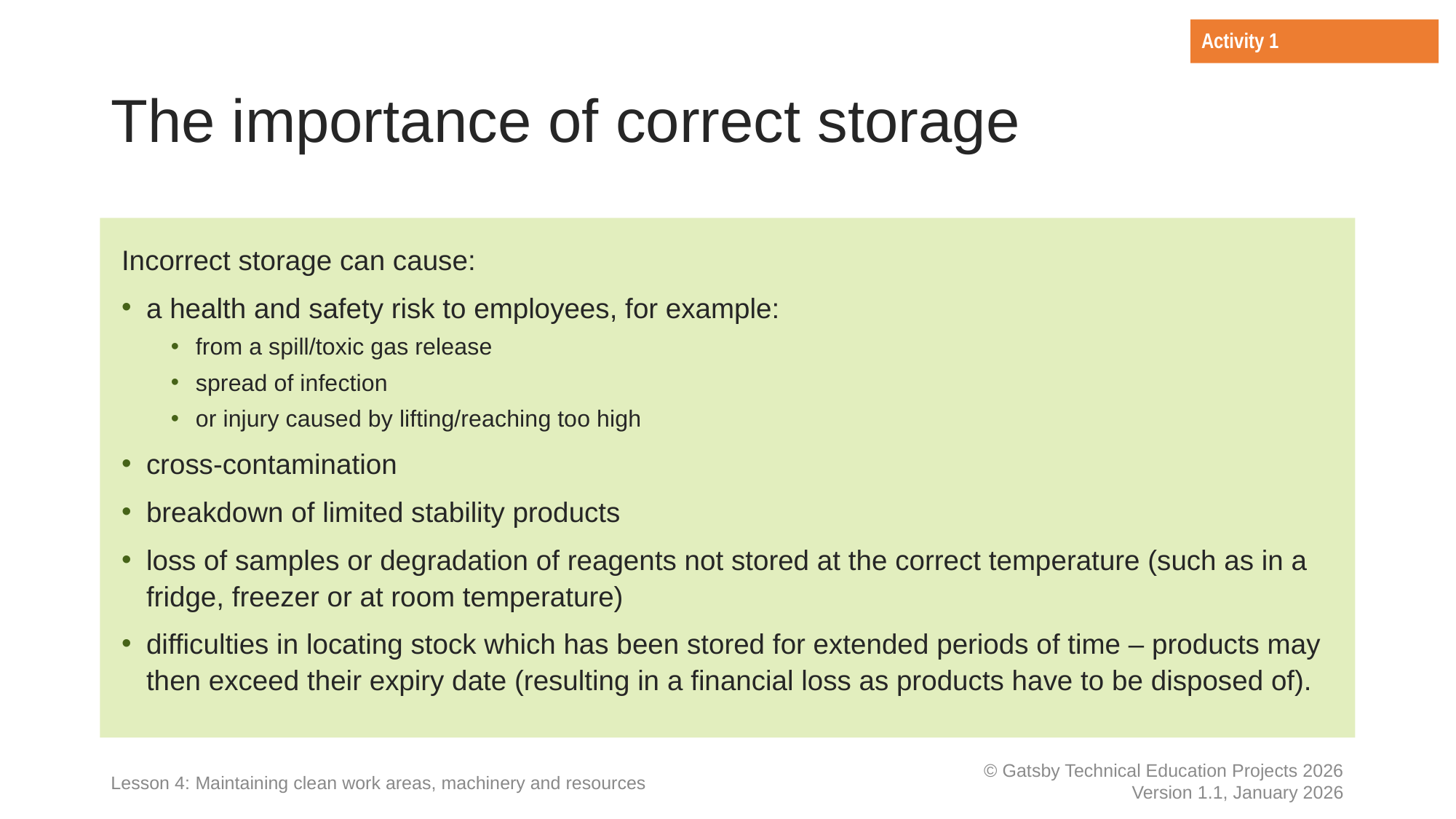

Activity 1
# The importance of correct storage
Incorrect storage can cause:
a health and safety risk to employees, for example:
from a spill/toxic gas release
spread of infection
or injury caused by lifting/reaching too high
cross-contamination
breakdown of limited stability products
loss of samples or degradation of reagents not stored at the correct temperature (such as in a fridge, freezer or at room temperature)
difficulties in locating stock which has been stored for extended periods of time – products may then exceed their expiry date (resulting in a financial loss as products have to be disposed of).
Lesson 4: Maintaining clean work areas, machinery and resources